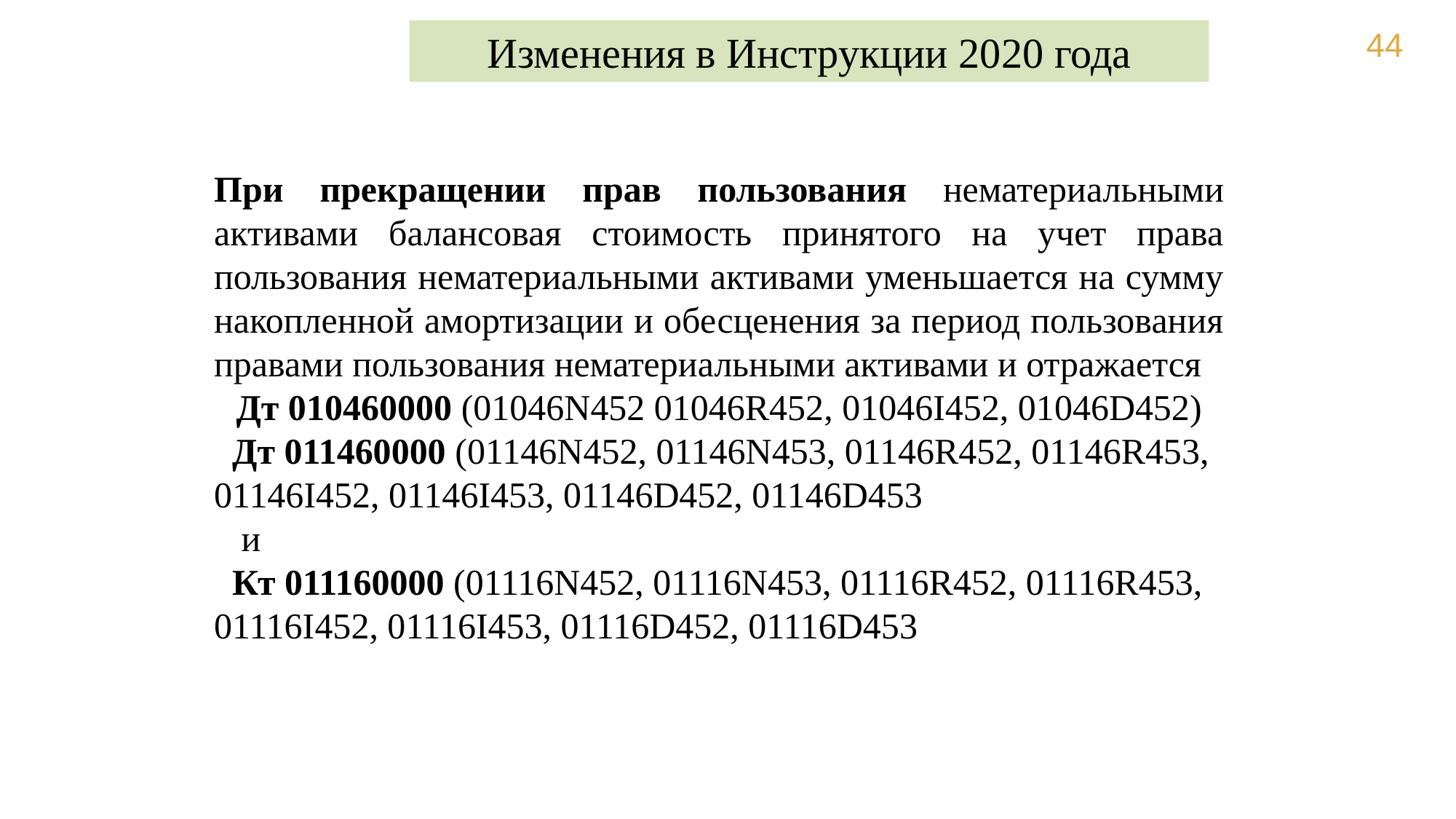

Изменения в Инструкции 2020 года
При прекращении прав пользования нематериальными активами балансовая стоимость принятого на учет права пользования нематериальными активами уменьшается на сумму накопленной амортизации и обесценения за период пользования правами пользования нематериальными активами и отражается
Дт 010460000 (01046N452 01046R452, 01046I452, 01046D452)
  Дт 011460000 (01146N452, 01146N453, 01146R452, 01146R453, 01146I452, 01146I453, 01146D452, 01146D453
   и
  Кт 011160000 (01116N452, 01116N453, 01116R452, 01116R453, 01116I452, 01116I453, 01116D452, 01116D453